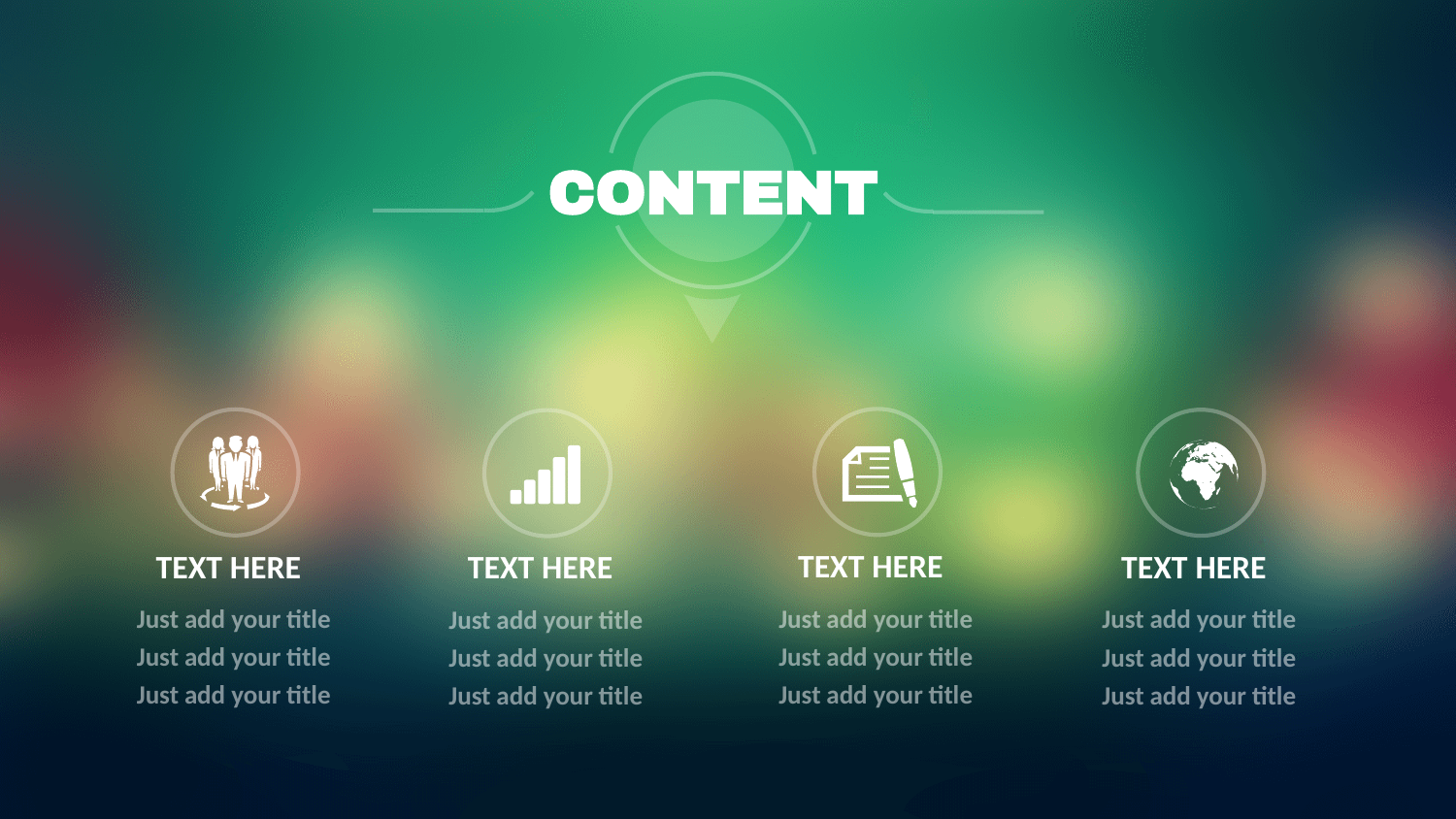

CONTENT

TEXT HERE
Just add your title
Just add your title
Just add your title

TEXT HERE
Just add your title
Just add your title
Just add your title

TEXT HERE
Just add your title
Just add your title
Just add your title

TEXT HERE
Just add your title
Just add your title
Just add your title